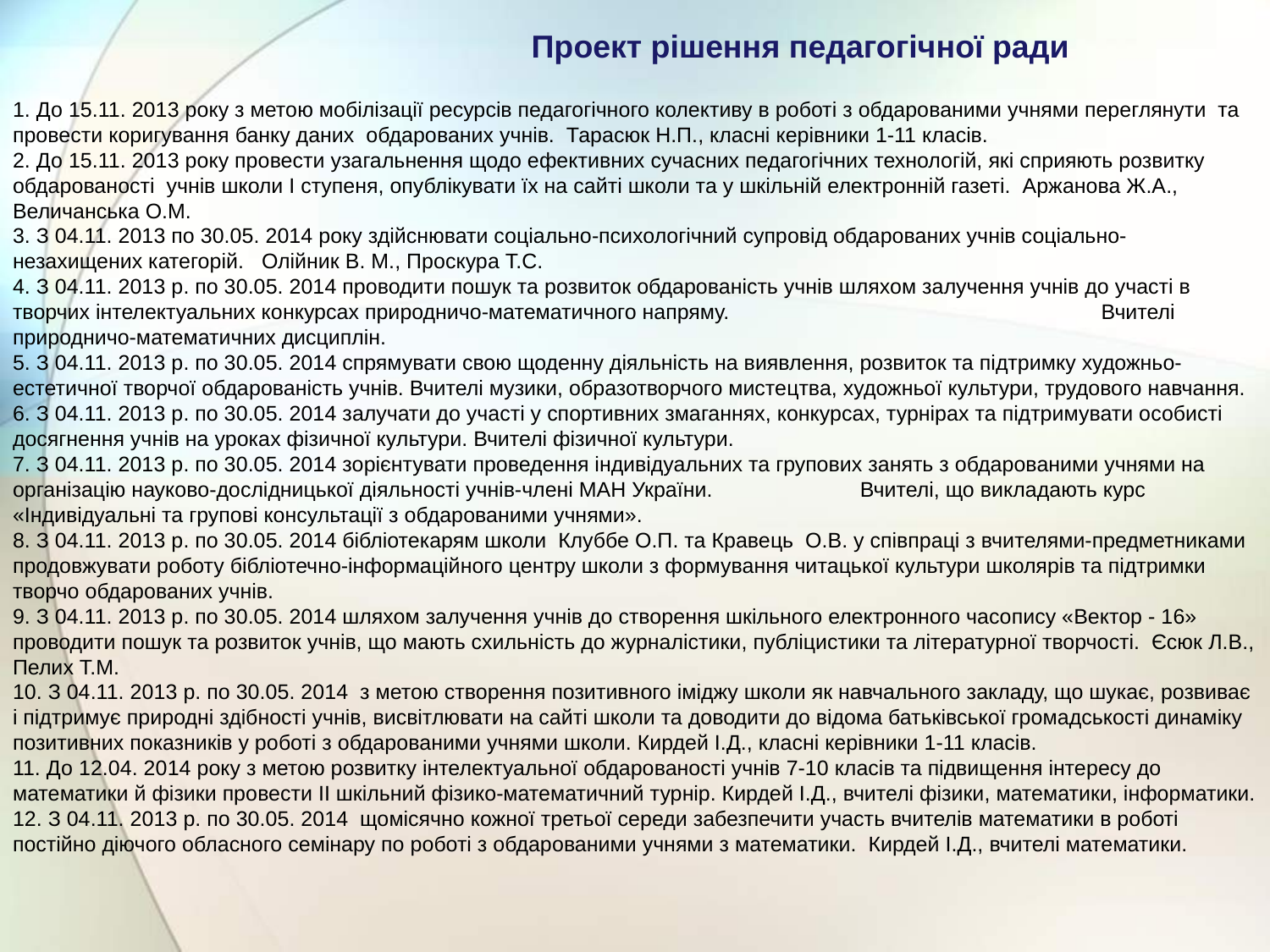

Проект рішення педагогічної ради
1. До 15.11. 2013 року з метою мобілізації ресурсів педагогічного колективу в роботі з обдарованими учнями переглянути  та провести коригування банку даних  обдарованих учнів.  Тарасюк Н.П., класні керівники 1-11 класів.
2. До 15.11. 2013 року провести узагальнення щодо ефективних сучасних педагогічних технологій, які сприяють розвитку обдарованості  учнів школи І ступеня, опублікувати їх на сайті школи та у шкільній електронній газеті.  Аржанова Ж.А., Величанська О.М.
3. З 04.11. 2013 по 30.05. 2014 року здійснювати соціально-психологічний супровід обдарованих учнів соціально-незахищених категорій.   Олійник В. М., Проскура Т.С.
4. З 04.11. 2013 р. по 30.05. 2014 проводити пошук та розвиток обдарованість учнів шляхом залучення учнів до участі в творчих інтелектуальних конкурсах природничо-математичного напряму.                                                               Вчителі природничо-математичних дисциплін.
5. З 04.11. 2013 р. по 30.05. 2014 спрямувати свою щоденну діяльність на виявлення, розвиток та підтримку художньо-естетичної творчої обдарованість учнів. Вчителі музики, образотворчого мистецтва, художньої культури, трудового навчання.
6. З 04.11. 2013 р. по 30.05. 2014 залучати до участі у спортивних змаганнях, конкурсах, турнірах та підтримувати особисті досягнення учнів на уроках фізичної культури. Вчителі фізичної культури.
7. З 04.11. 2013 р. по 30.05. 2014 зорієнтувати проведення індивідуальних та групових занять з обдарованими учнями на організацію науково-дослідницької діяльності учнів-члені МАН України.                         Вчителі, що викладають курс «Індивідуальні та групові консультації з обдарованими учнями».
8. З 04.11. 2013 р. по 30.05. 2014 бібліотекарям школи  Клуббе О.П. та Кравець  О.В. у співпраці з вчителями-предметниками продовжувати роботу бібліотечно-інформаційного центру школи з формування читацької культури школярів та підтримки творчо обдарованих учнів.
9. З 04.11. 2013 р. по 30.05. 2014 шляхом залучення учнів до створення шкільного електронного часопису «Вектор - 16» проводити пошук та розвиток учнів, що мають схильність до журналістики, публіцистики та літературної творчості.  Єсюк Л.В., Пелих Т.М.
10. З 04.11. 2013 р. по 30.05. 2014  з метою створення позитивного іміджу школи як навчального закладу, що шукає, розвиває і підтримує природні здібності учнів, висвітлювати на сайті школи та доводити до відома батьківської громадськості динаміку позитивних показників у роботі з обдарованими учнями школи. Кирдей І.Д., класні керівники 1-11 класів.
11. До 12.04. 2014 року з метою розвитку інтелектуальної обдарованості учнів 7-10 класів та підвищення інтересу до математики й фізики провести ІІ шкільний фізико-математичний турнір. Кирдей І.Д., вчителі фізики, математики, інформатики.
12. З 04.11. 2013 р. по 30.05. 2014  щомісячно кожної третьої середи забезпечити участь вчителів математики в роботі постійно діючого обласного семінару по роботі з обдарованими учнями з математики.  Кирдей І.Д., вчителі математики.